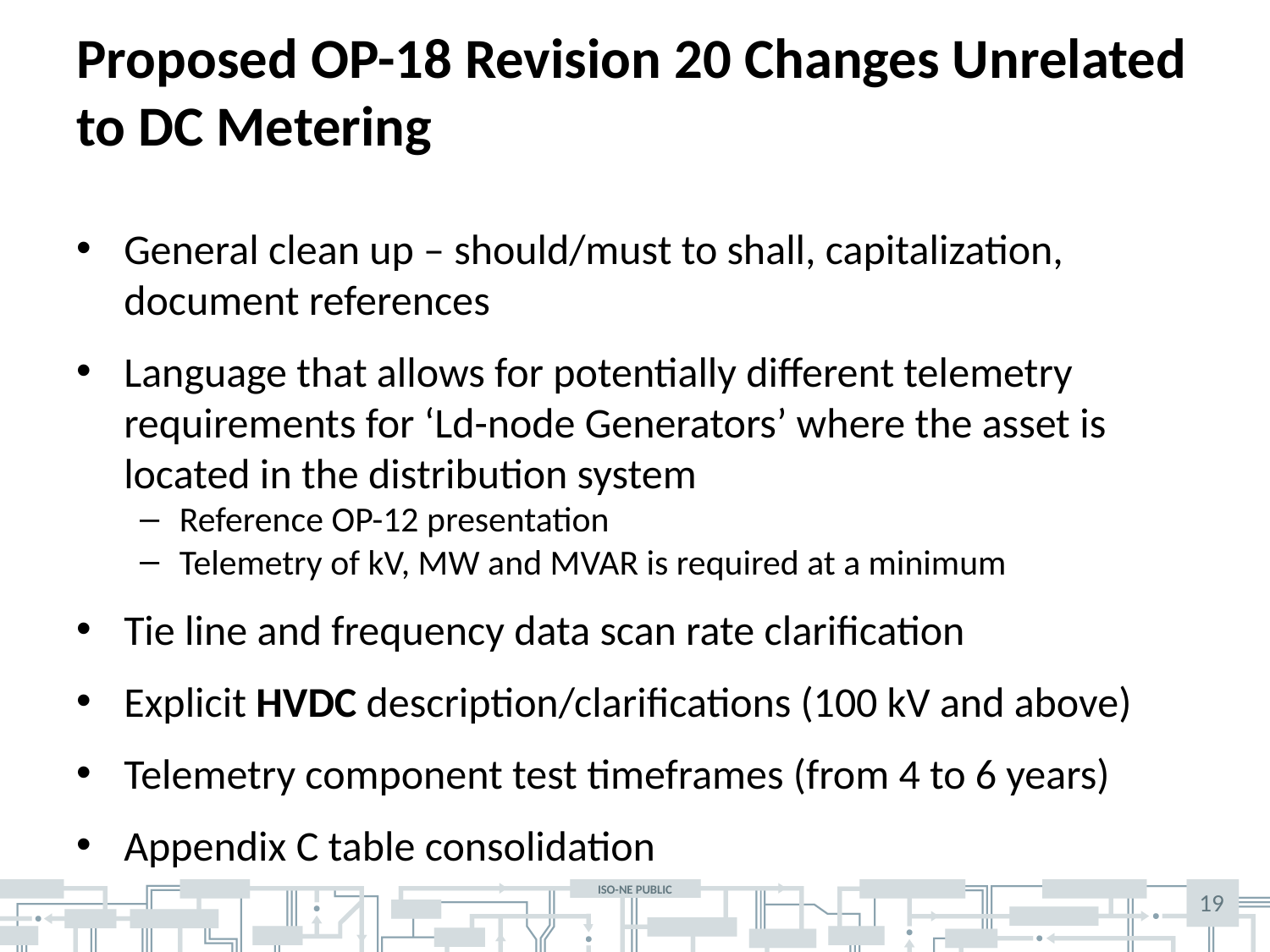

# Proposed OP-18 Revision 20 Changes Unrelated to DC Metering
General clean up – should/must to shall, capitalization, document references
Language that allows for potentially different telemetry requirements for ‘Ld-node Generators’ where the asset is located in the distribution system
Reference OP-12 presentation
Telemetry of kV, MW and MVAR is required at a minimum
Tie line and frequency data scan rate clarification
Explicit HVDC description/clarifications (100 kV and above)
Telemetry component test timeframes (from 4 to 6 years)
Appendix C table consolidation
19